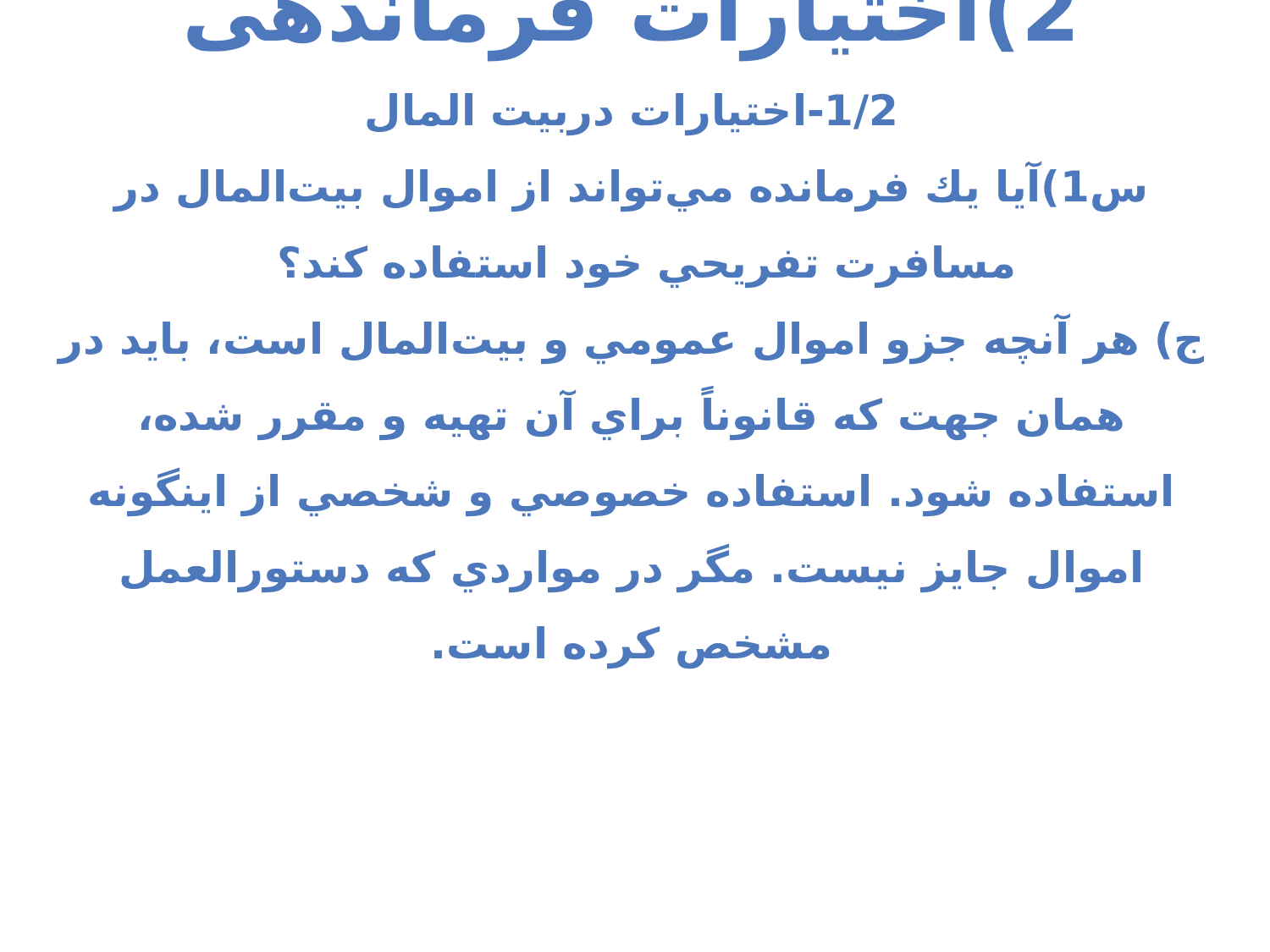

# 2)اختیارات فرماندهی 1/2-اختیارات دربیت المال س1)آيا يك فرمانده مي‌تواند از اموال بيت‌المال در مسافرت تفريحي خود استفاده كند؟ ج) هر آنچه جزو اموال عمومي و بيت‌المال است، بايد در همان جهت كه قانوناً براي آن تهيه و مقرر شده، استفاده شود. استفاده خصوصي و شخصي از اينگونه اموال جايز نيست. مگر در مواردي كه دستورالعمل مشخص كرده است.